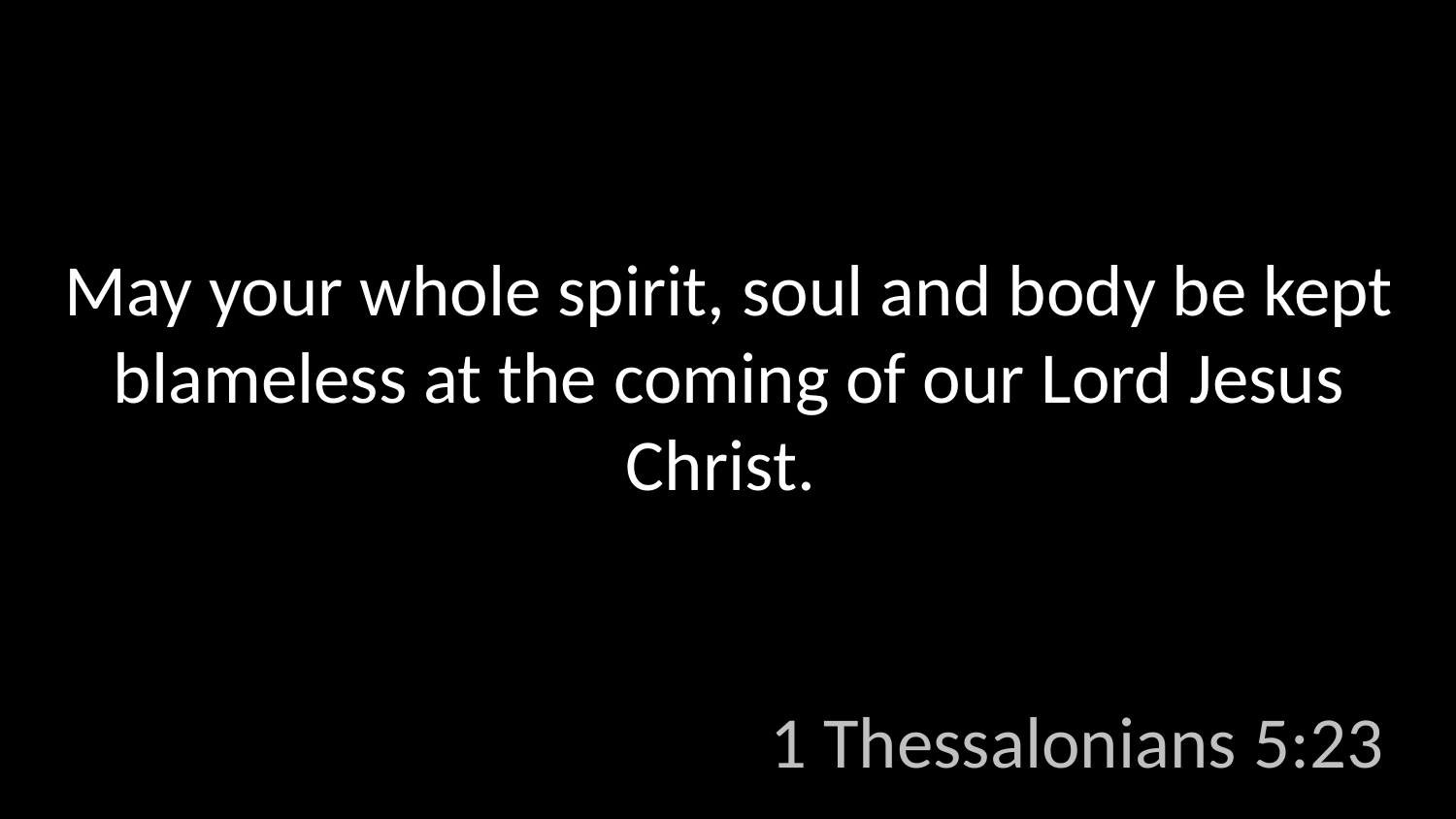

May your whole spirit, soul and body be kept blameless at the coming of our Lord Jesus Christ.
1 Thessalonians 5:23